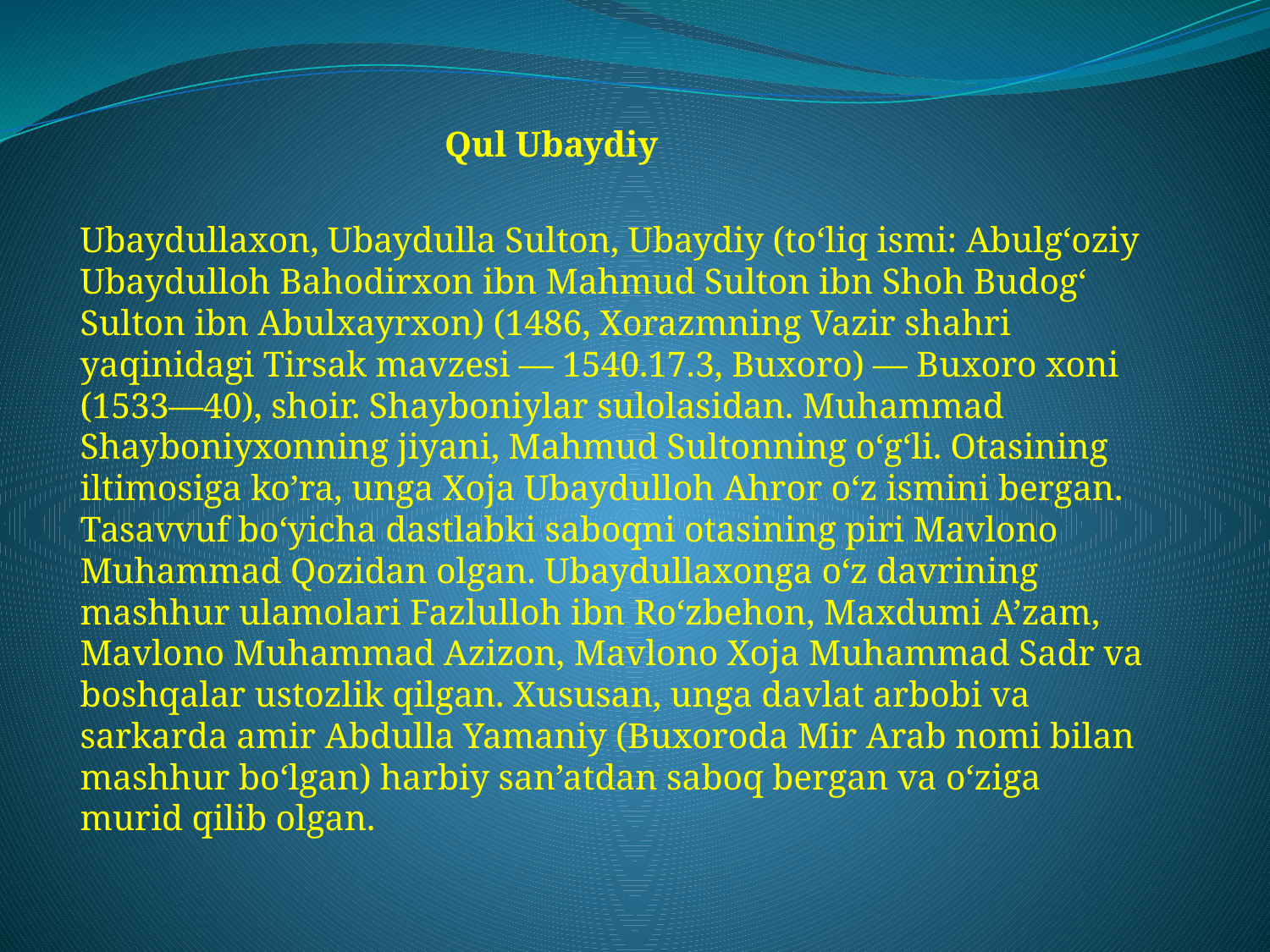

Qul Ubaydiy

Ubaydullaxon, Ubaydulla Sulton, Ubaydiy (to‘liq ismi: Abulg‘oziy Ubaydulloh Bahodirxon ibn Mahmud Sulton ibn Shoh Budog‘ Sulton ibn Abulxayrxon) (1486, Xorazmning Vazir shahri yaqinidagi Tirsak mavzesi — 1540.17.3, Buxoro) — Buxoro xoni (1533—40), shoir. Shayboniylar sulolasidan. Muhammad Shayboniyxonning jiyani, Mahmud Sultonning o‘g‘li. Otasining iltimosiga ko’ra, unga Xoja Ubaydulloh Ahror o‘z ismini bergan. Tasavvuf bo‘yicha dastlabki saboqni otasining piri Mavlono Muhammad Qozidan olgan. Ubaydullaxonga o‘z davrining mashhur ulamolari Fazlulloh ibn Ro‘zbehon, Maxdumi A’zam, Mavlono Muhammad Azizon, Mavlono Xoja Muhammad Sadr va boshqalar ustozlik qilgan. Xususan, unga davlat arbobi va sarkarda amir Abdulla Yamaniy (Buxoroda Mir Arab nomi bilan mashhur bo‘lgan) harbiy san’atdan saboq bergan va o‘ziga murid qilib olgan.